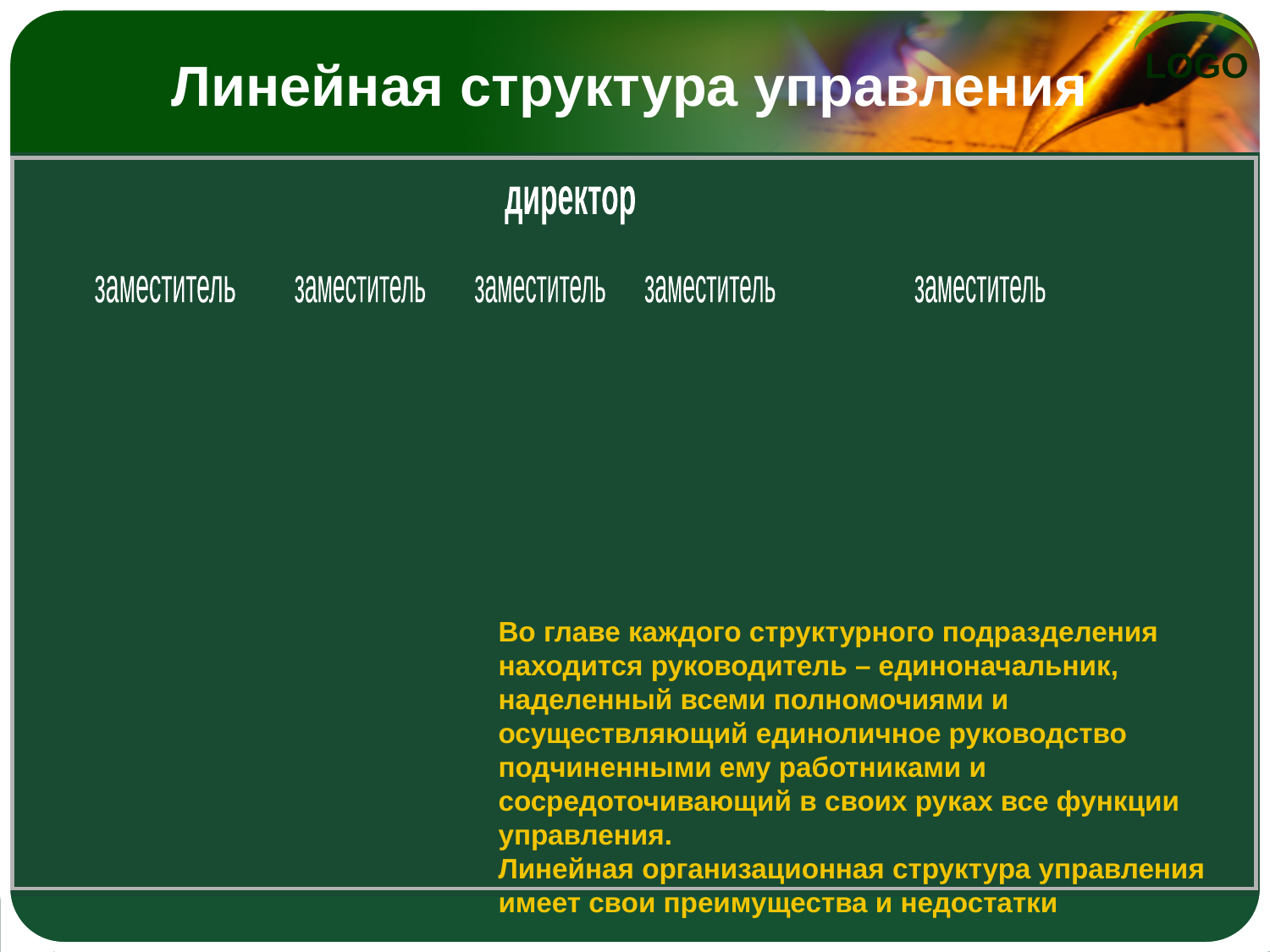

# Линейная структура управления

заместитель
заместитель
заместитель
заместитель
заместитель
директор

Во главе каждого структурного подразделения находится руководитель – единоначальник, наделенный всеми полномочиями и осуществляющий единоличное руководство подчиненными ему работниками и сосредоточивающий в своих руках все функции управления.
Линейная организационная структура управления имеет свои преимущества и недостатки